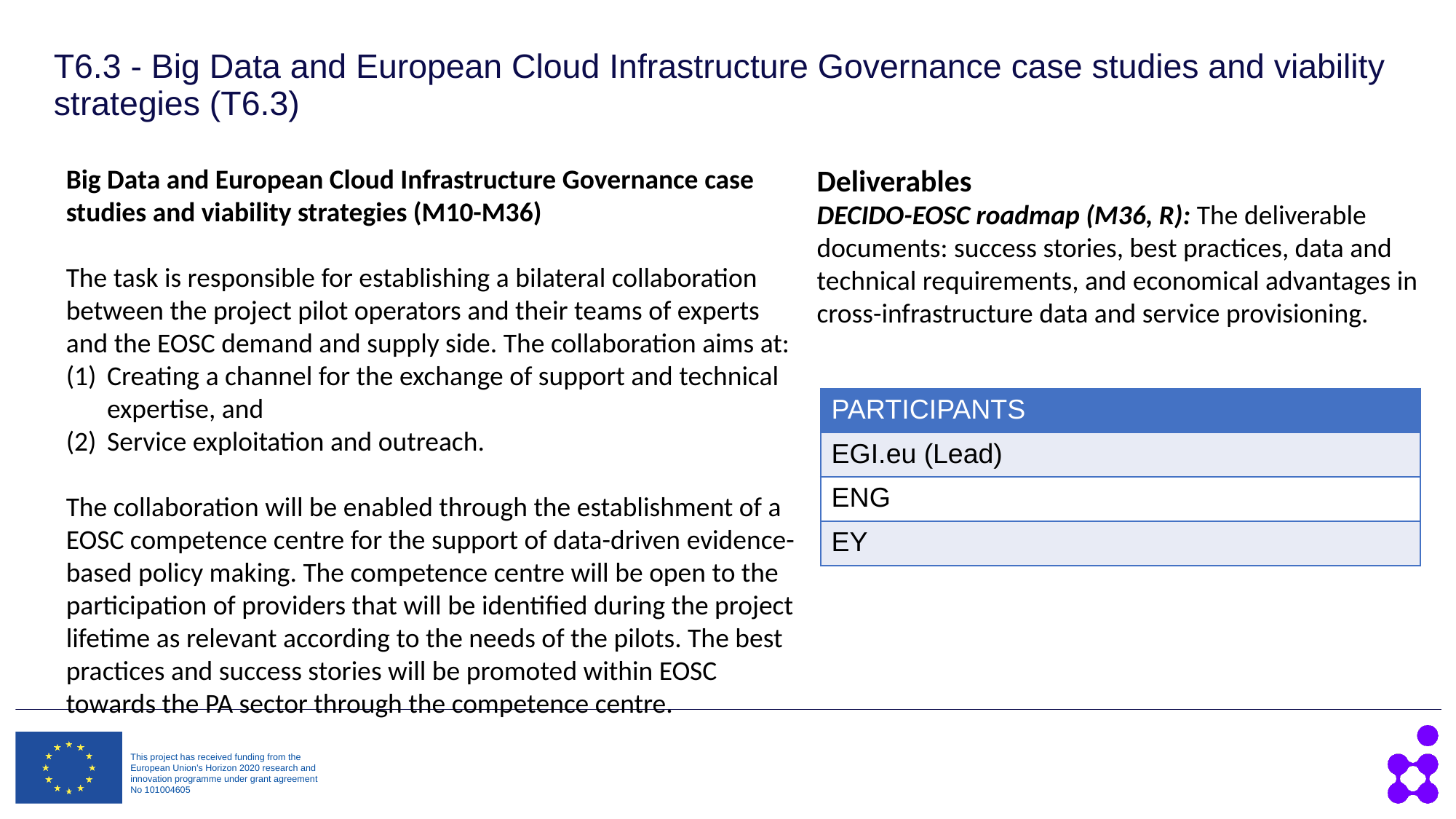

# T6.3 - Big Data and European Cloud Infrastructure Governance case studies and viability strategies (T6.3)
Deliverables
DECIDO-EOSC roadmap (M36, R): The deliverable documents: success stories, best practices, data and technical requirements, and economical advantages in cross-infrastructure data and service provisioning.
Big Data and European Cloud Infrastructure Governance case studies and viability strategies (M10-M36)

The task is responsible for establishing a bilateral collaboration between the project pilot operators and their teams of experts and the EOSC demand and supply side. The collaboration aims at:
Creating a channel for the exchange of support and technical expertise, and
Service exploitation and outreach.

The collaboration will be enabled through the establishment of a EOSC competence centre for the support of data-driven evidence-based policy making. The competence centre will be open to the participation of providers that will be identified during the project lifetime as relevant according to the needs of the pilots. The best practices and success stories will be promoted within EOSC towards the PA sector through the competence centre.
| PARTICIPANTS |
| --- |
| EGI.eu (Lead) |
| ENG |
| EY |